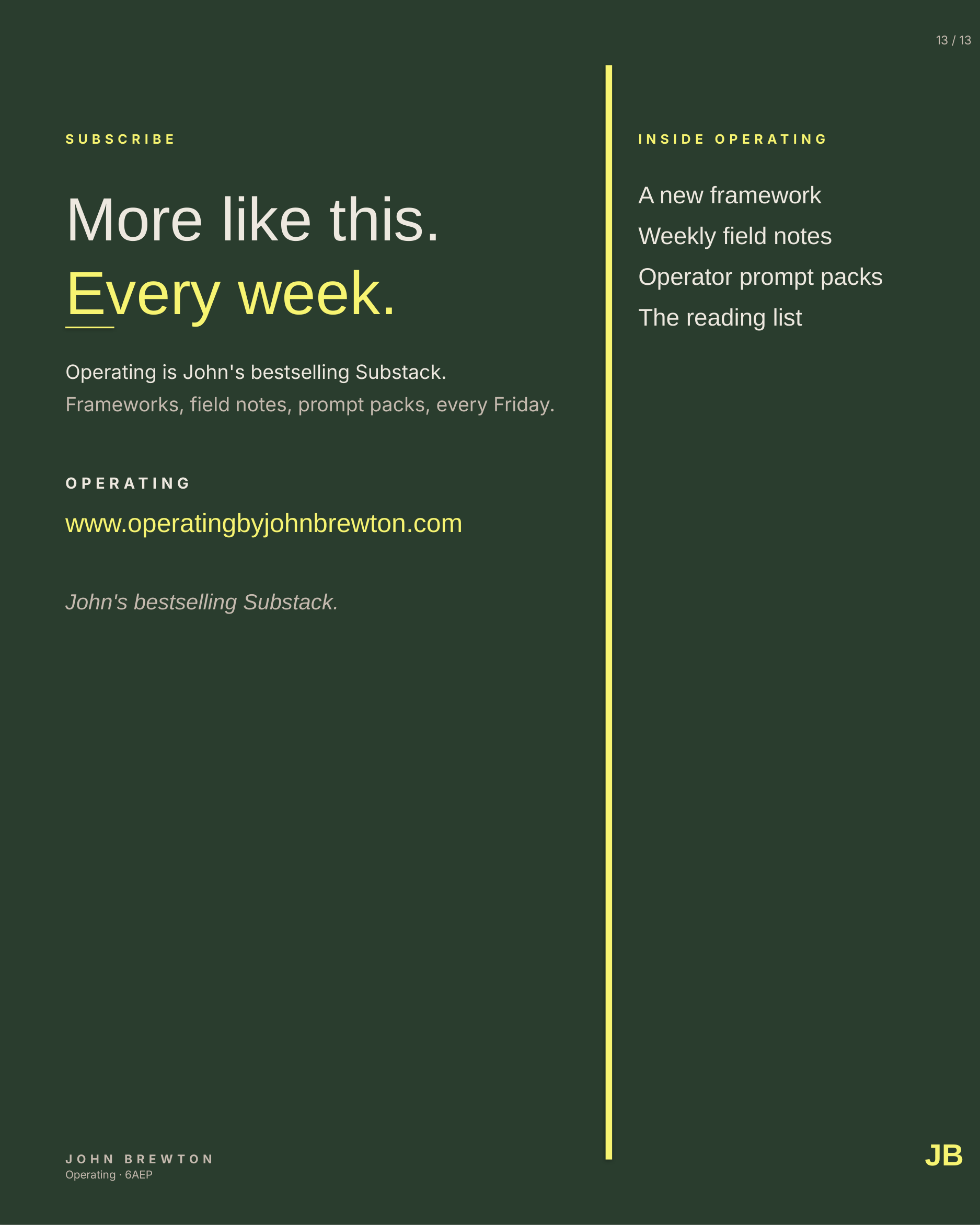

13 / 13

SUBSCRIBE
INSIDE OPERATING
More like this.
A new framework
Weekly field notes
Every week.
Operator prompt packs
The reading list

Operating is John's bestselling Substack.
Frameworks, field notes, prompt packs, every Friday.
OPERATING
www.operatingbyjohnbrewton.com
John's bestselling Substack.
JB
JOHN BREWTON
Operating · 6AEP